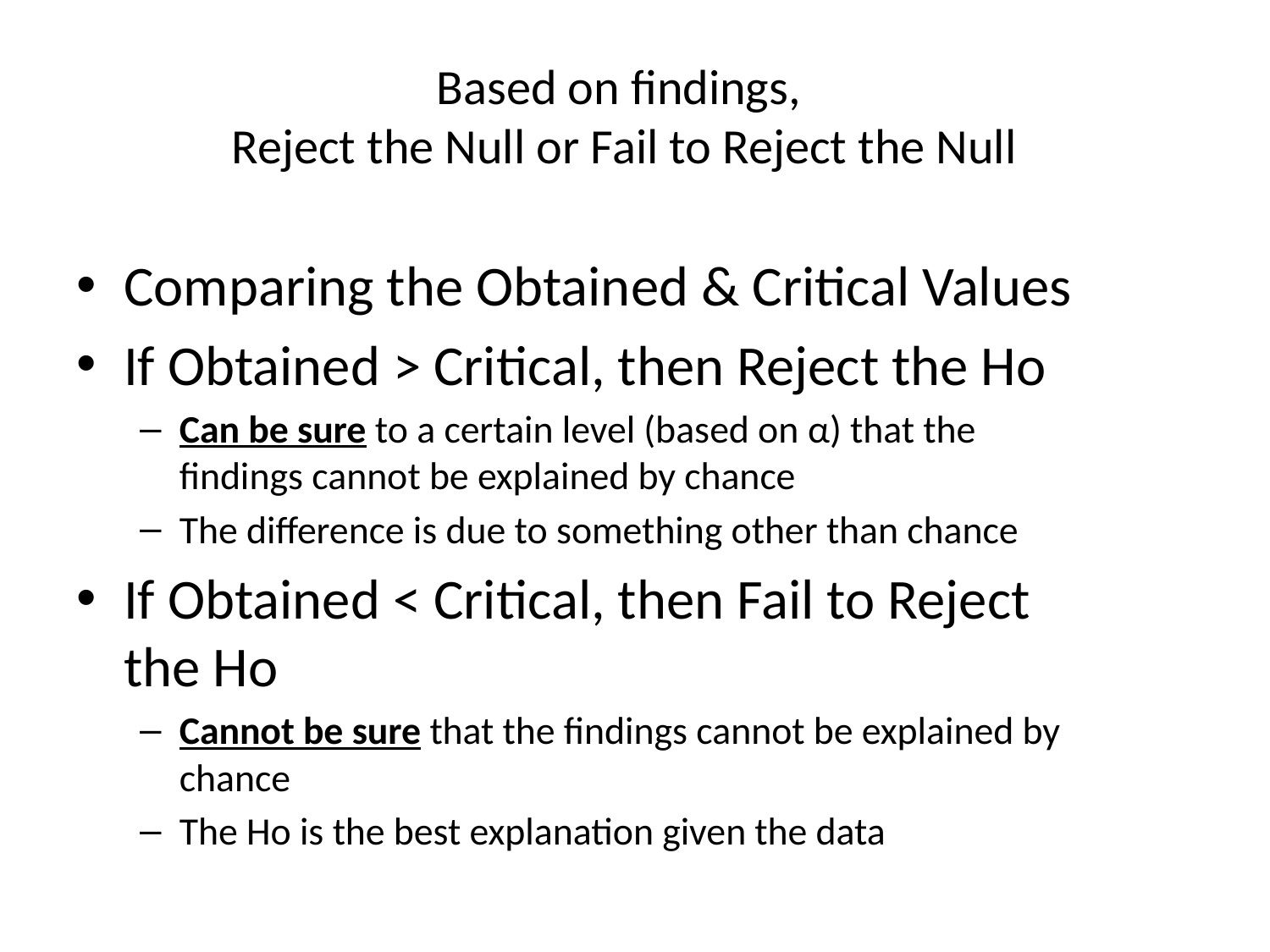

# Based on findings, Reject the Null or Fail to Reject the Null
Comparing the Obtained & Critical Values
If Obtained > Critical, then Reject the Ho
Can be sure to a certain level (based on α) that the findings cannot be explained by chance
The difference is due to something other than chance
If Obtained < Critical, then Fail to Reject the Ho
Cannot be sure that the findings cannot be explained by chance
The Ho is the best explanation given the data